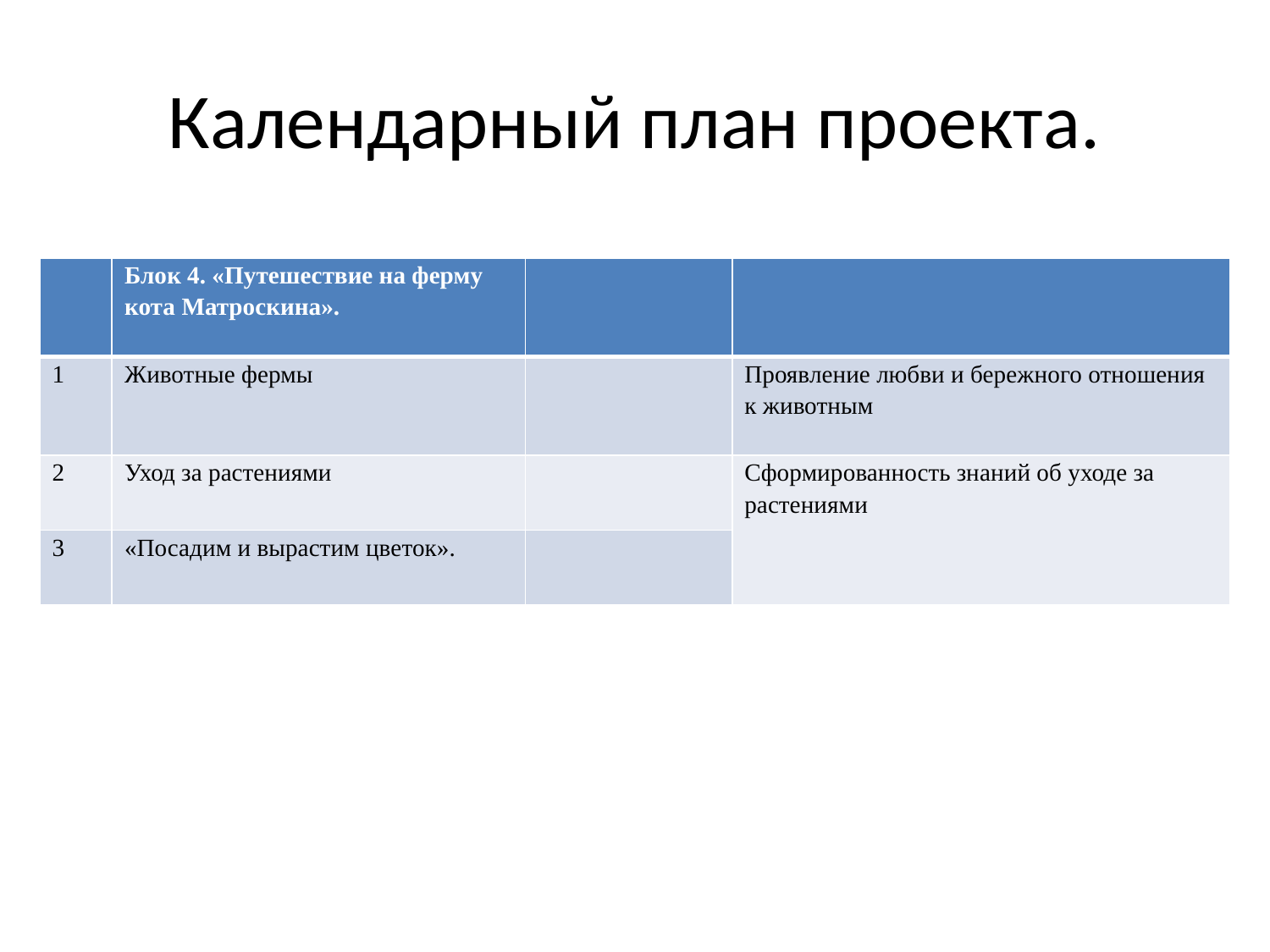

# Календарный план проекта.
|  | Блок 4. «Путешествие на ферму кота Матроскина». |  |  |
| --- | --- | --- | --- |
| 1 | Животные фермы |  | Проявление любви и бережного отношения к животным |
| 2 | Уход за растениями |  | Сформированность знаний об уходе за растениями |
| 3 | «Посадим и вырастим цветок». |  |  |